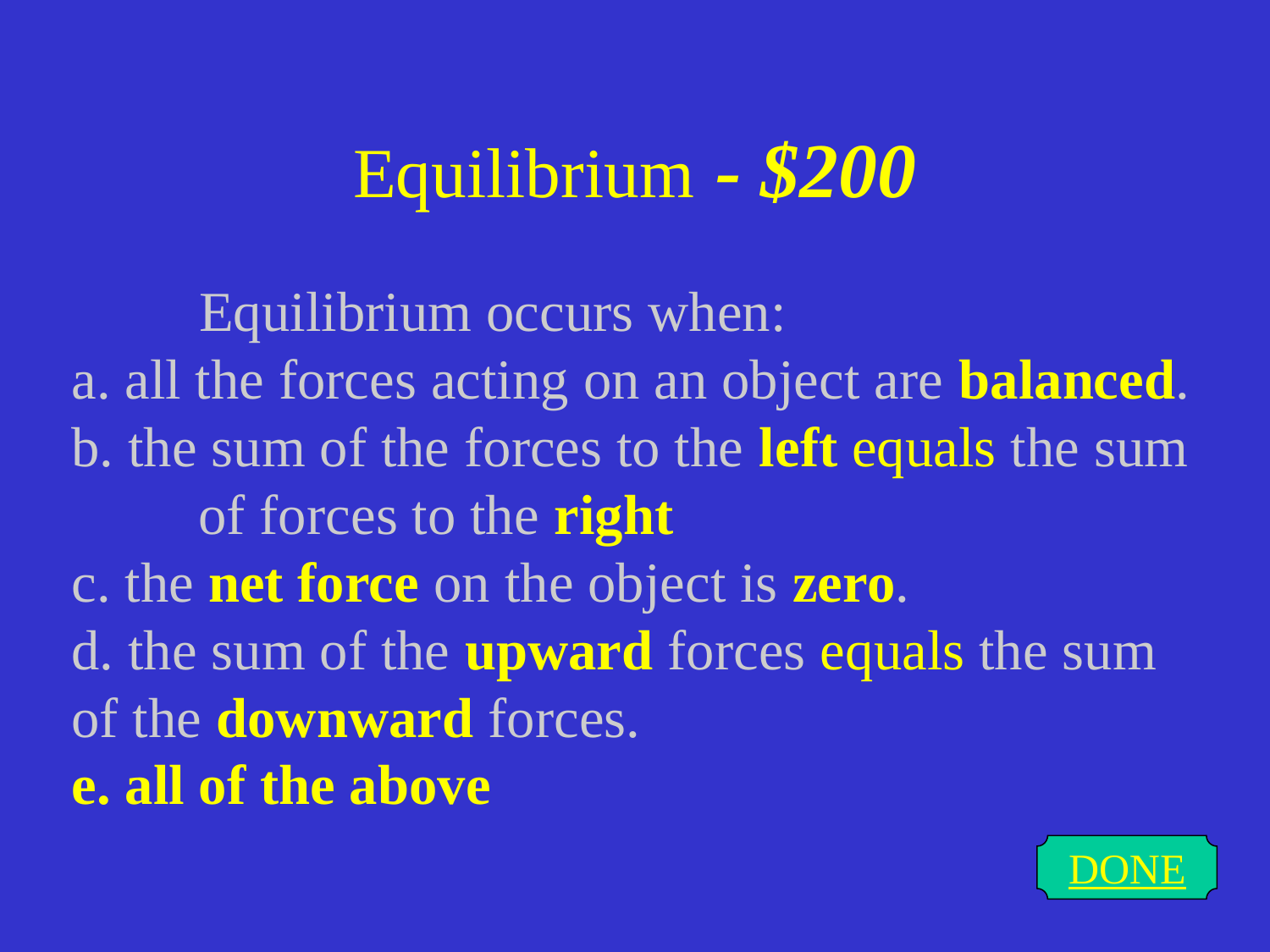

# Equilibrium - $200
         Equilibrium occurs when:
a. all the forces acting on an object are balanced.
b. the sum of the forces to the left equals the sum 	of forces to the right
c. the net force on the object is zero.
d. the sum of the upward forces equals the sum of the downward forces.
e. all of the above

DONE